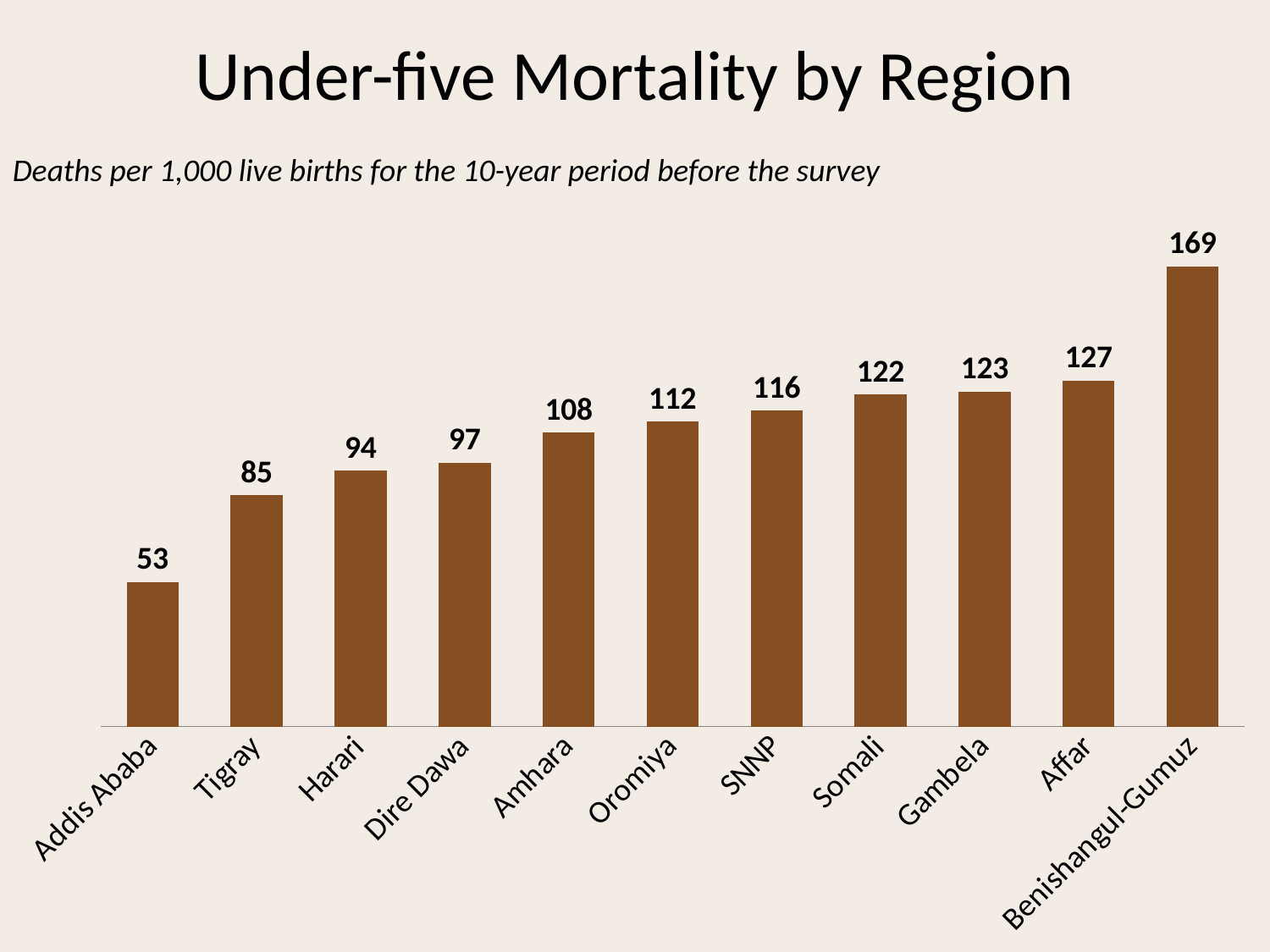

Under-five Mortality by Region
Deaths per 1,000 live births for the 10-year period before the survey

### Chart

| Category | Series 1 |
|---|---|
| Addis Ababa | 53.0 |
| Tigray | 85.0 |
| Harari | 94.0 |
| Dire Dawa | 97.0 |
| Amhara | 108.0 |
| Oromiya | 112.0 |
| SNNP | 116.0 |
| Somali | 122.0 |
| Gambela | 123.0 |
| Affar | 127.0 |
| Benishangul-Gumuz | 169.0 |